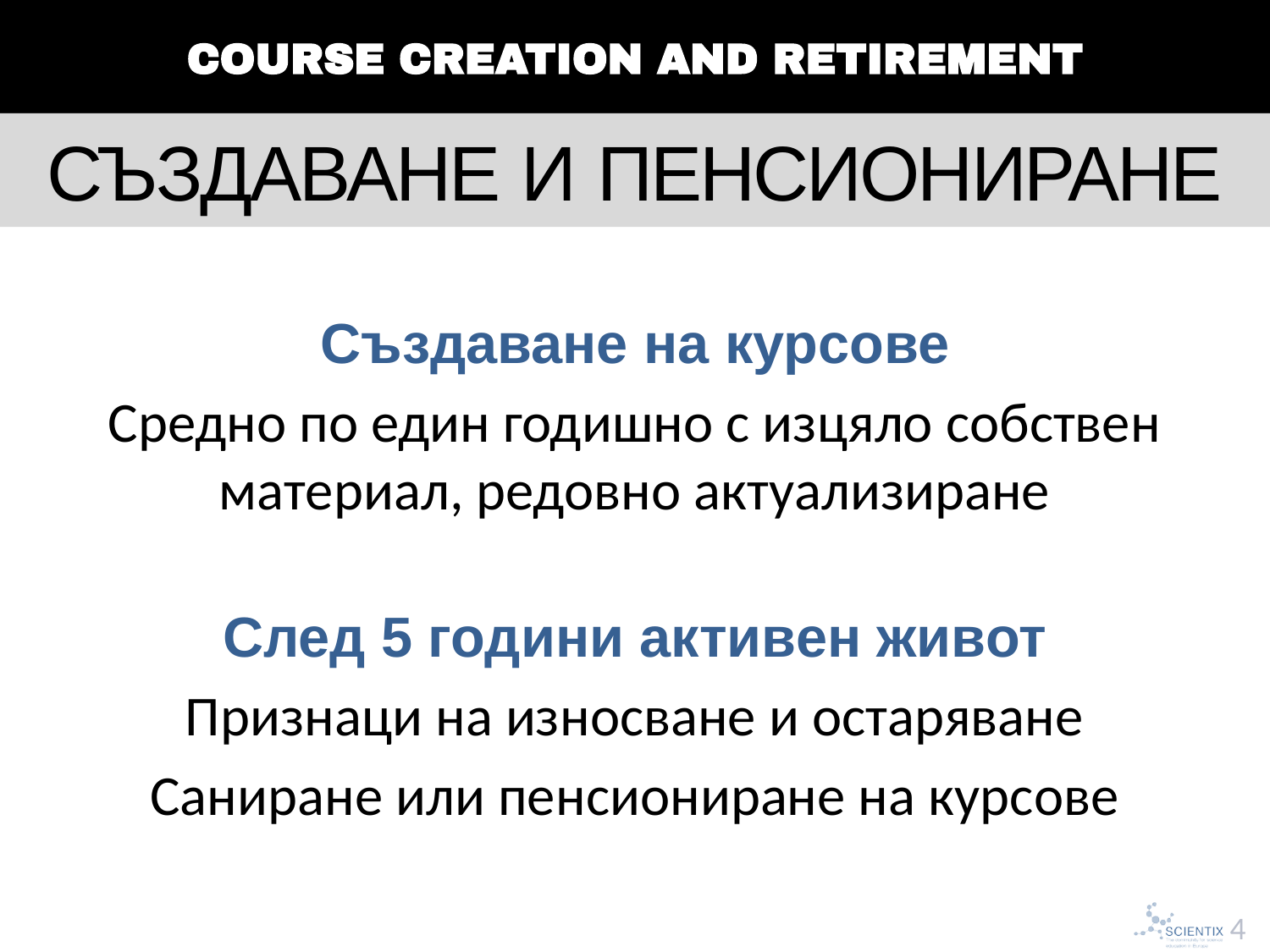

Course CREATION and retirement
# Създаване и пенсиониране
Създаване на курсове
Средно по един годишно с изцяло собствен материал, редовно актуализиране
След 5 години активен живот
Признаци на износване и остаряване
Саниране или пенсиониране на курсове
4